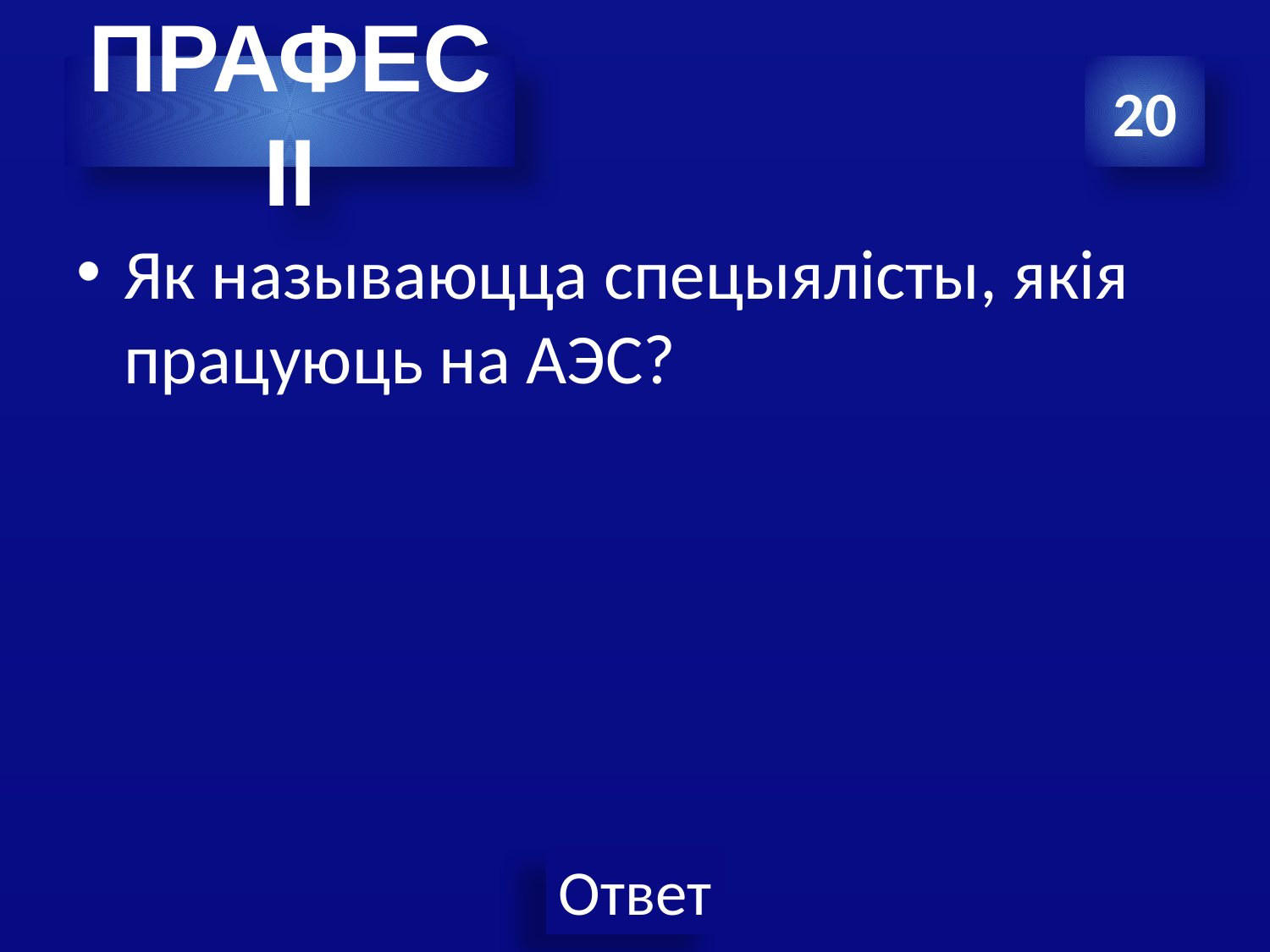

#
ПРАФЕСІІ
20
Як называюцца спецыялісты, якія працуюць на АЭС?